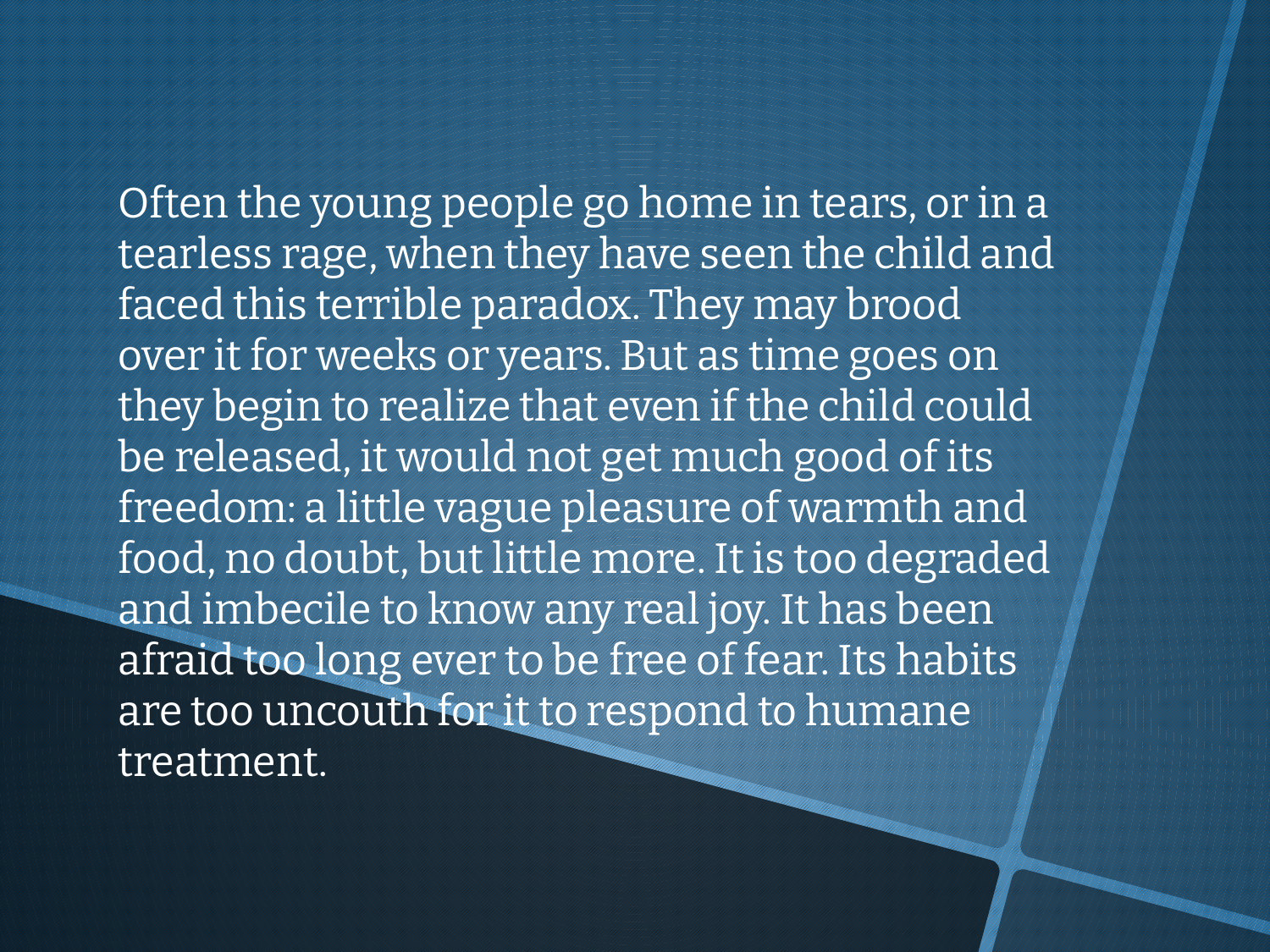

Often the young people go home in tears, or in a tearless rage, when they have seen the child and faced this terrible paradox. They may brood over it for weeks or years. But as time goes on they begin to realize that even if the child could be released, it would not get much good of its freedom: a little vague pleasure of warmth and food, no doubt, but little more. It is too degraded and imbecile to know any real joy. It has been afraid too long ever to be free of fear. Its habits are too uncouth for it to respond to humane treatment.